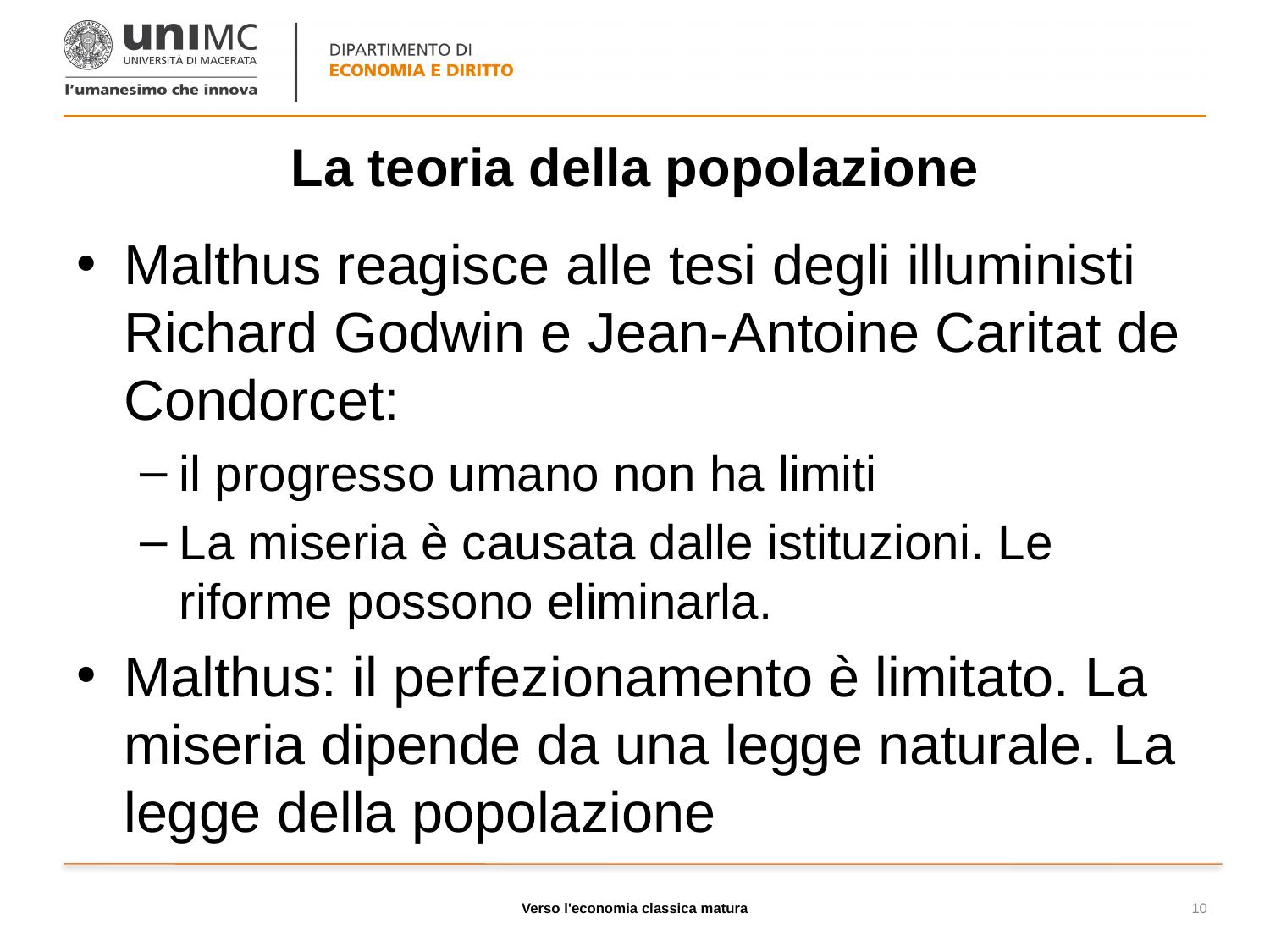

# La teoria della popolazione
Malthus reagisce alle tesi degli illuministi Richard Godwin e Jean-Antoine Caritat de Condorcet:
il progresso umano non ha limiti
La miseria è causata dalle istituzioni. Le riforme possono eliminarla.
Malthus: il perfezionamento è limitato. La miseria dipende da una legge naturale. La legge della popolazione
Verso l'economia classica matura
10